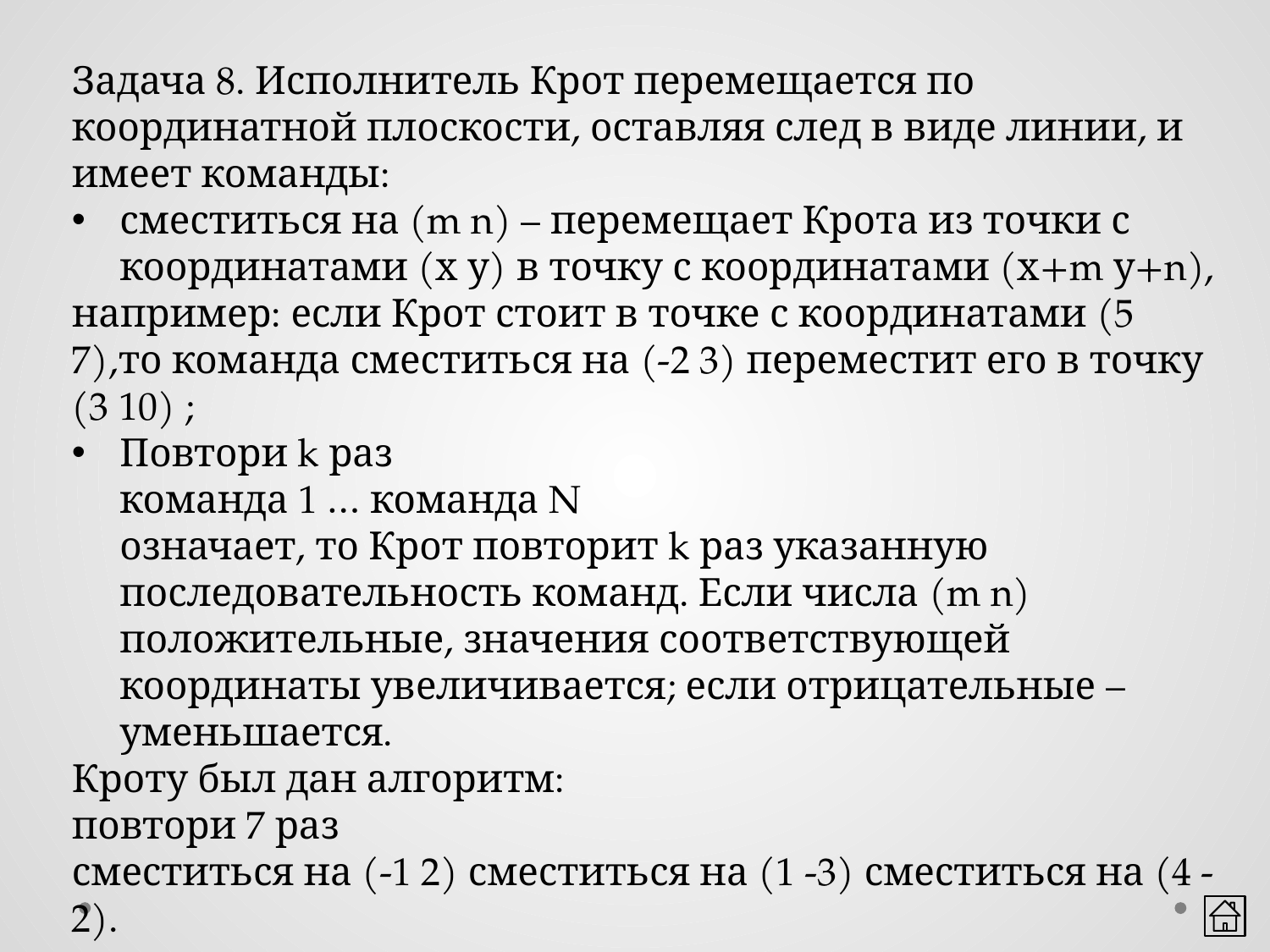

Задача 8. Исполнитель Крот перемещается по координатной плоскости, оставляя след в виде линии, и имеет команды:
сместиться на (m n) – перемещает Крота из точки с координатами (х у) в точку с координатами (х+m у+n),
например: если Крот стоит в точке с координатами (5 7),то команда сместиться на (-2 3) переместит его в точку (3 10) ;
Повтори k раз
команда 1 … команда N
означает, то Крот повторит k раз указанную последовательность команд. Если числа (m n) положительные, значения соответствующей координаты увеличивается; если отрицательные – уменьшается.
Кроту был дан алгоритм:
повтори 7 раз
сместиться на (-1 2) сместиться на (1 -3) сместиться на (4 -2).
конец
Какую одну команду нужно дать исполнителю, чтобы Крот оказался в той же точке, откуда он начал выполнять  алгоритм?